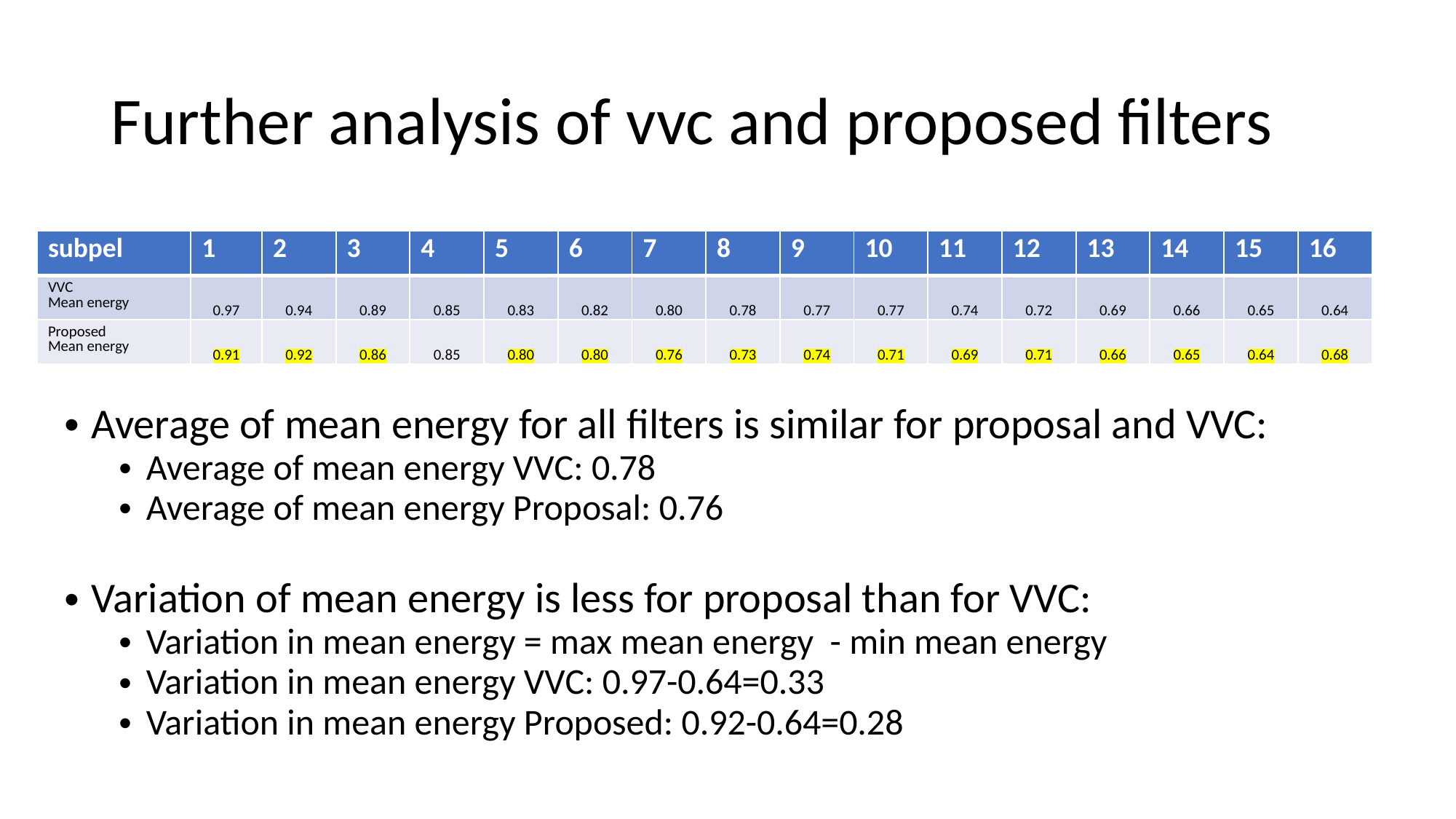

# Further analysis of vvc and proposed filters
| subpel | 1 | 2 | 3 | 4 | 5 | 6 | 7 | 8 | 9 | 10 | 11 | 12 | 13 | 14 | 15 | 16 |
| --- | --- | --- | --- | --- | --- | --- | --- | --- | --- | --- | --- | --- | --- | --- | --- | --- |
| VVC Mean energy | 0.97 | 0.94 | 0.89 | 0.85 | 0.83 | 0.82 | 0.80 | 0.78 | 0.77 | 0.77 | 0.74 | 0.72 | 0.69 | 0.66 | 0.65 | 0.64 |
| Proposed Mean energy | 0.91 | 0.92 | 0.86 | 0.85 | 0.80 | 0.80 | 0.76 | 0.73 | 0.74 | 0.71 | 0.69 | 0.71 | 0.66 | 0.65 | 0.64 | 0.68 |
Average of mean energy for all filters is similar for proposal and VVC:
Average of mean energy VVC: 0.78
Average of mean energy Proposal: 0.76

Variation of mean energy is less for proposal than for VVC:
Variation in mean energy = max mean energy  - min mean energy
Variation in mean energy VVC: 0.97-0.64=0.33
Variation in mean energy Proposed: 0.92-0.64=0.28